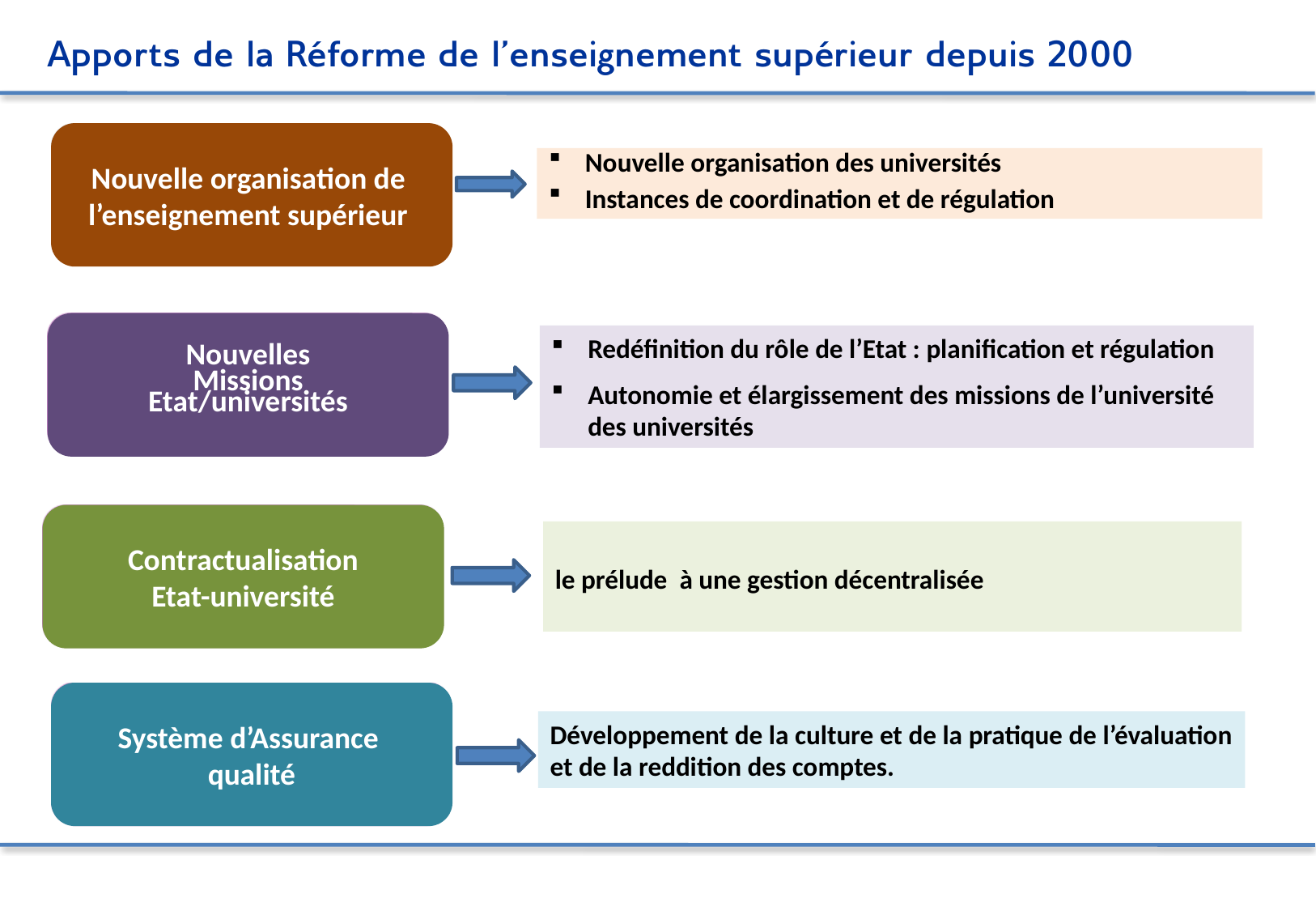

Apports de la Réforme de l’enseignement supérieur depuis 2000
Nouvelle organisation de
l’enseignement supérieur
Nouvelle organisation des universités
Instances de coordination et de régulation

Nouvelles
Missions
Etat/universités
Redéfinition du rôle de l’Etat : planification et régulation
Autonomie et élargissement des missions de l’université des universités

Contractualisation
 Etat-université

le prélude  à une gestion décentralisée

Système d’Assurance
qualité
Développement de la culture et de la pratique de l’évaluation et de la reddition des comptes.